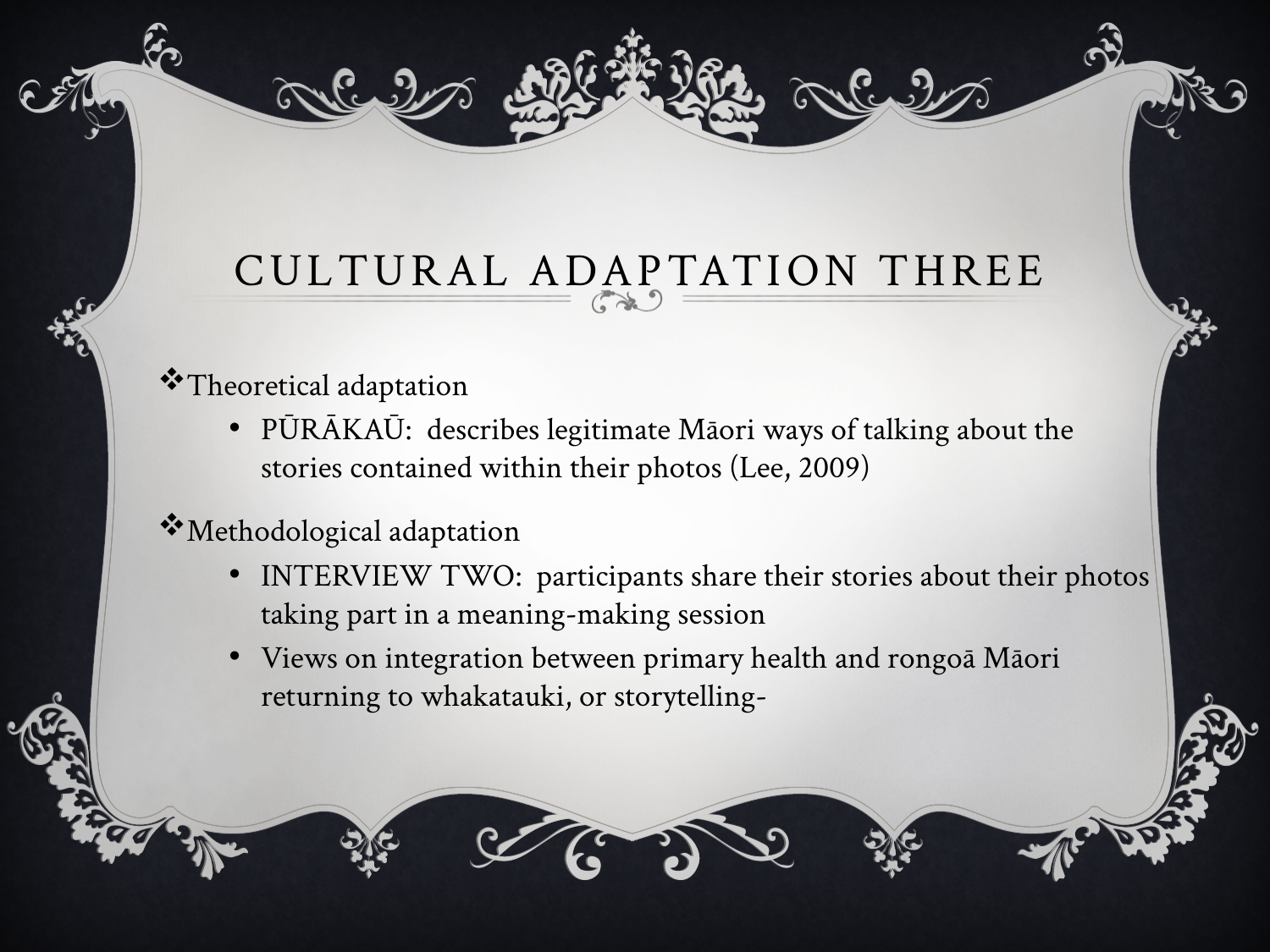

# CULTURAL Adaptation THREE
Theoretical adaptation
PŪRĀKAŪ:  describes legitimate Māori ways of talking about the stories contained within their photos (Lee, 2009)
Methodological adaptation
INTERVIEW TWO:  participants share their stories about their photos taking part in a meaning-making session
Views on integration between primary health and rongoā Māori returning to whakatauki, or storytelling-